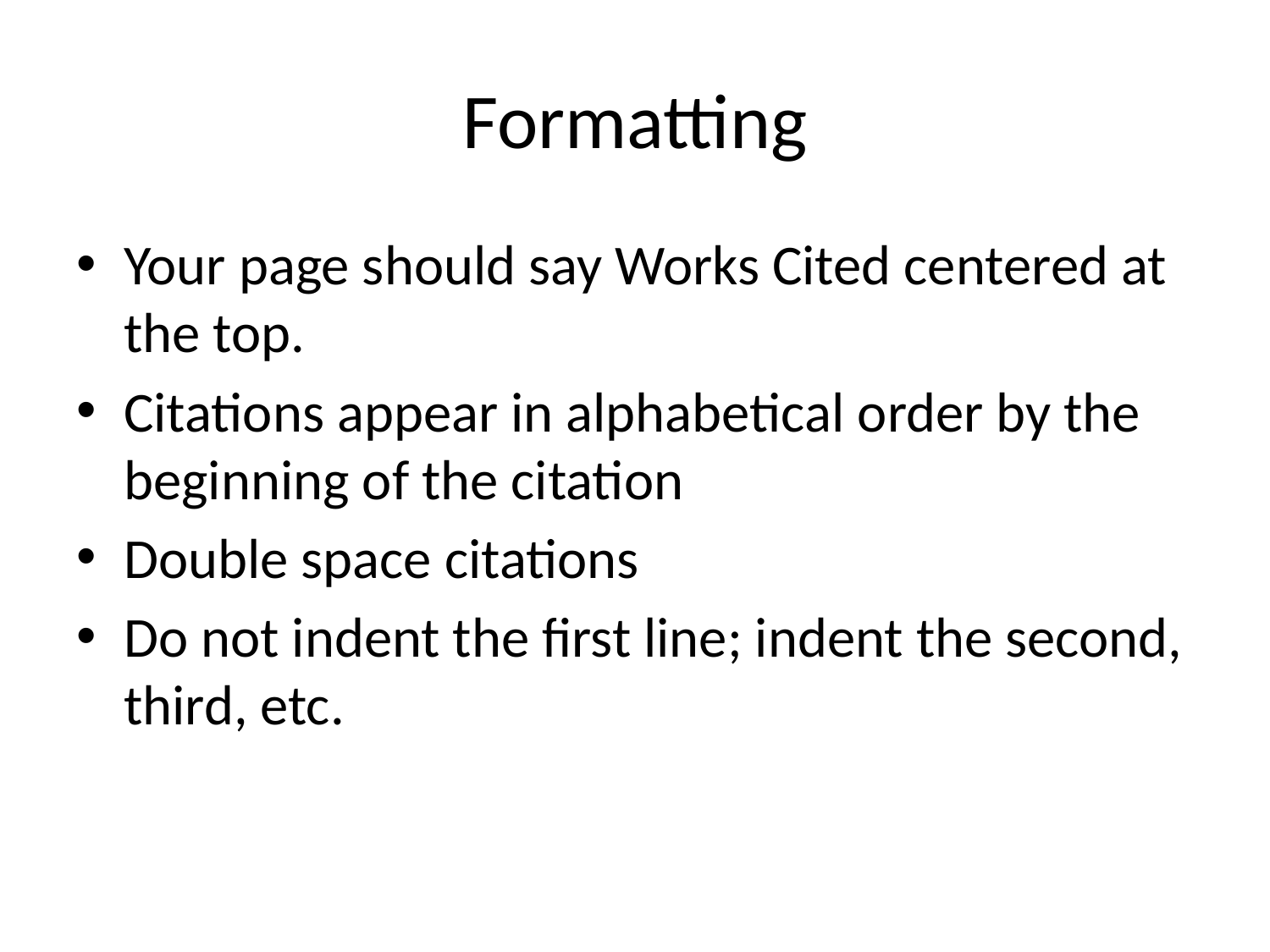

# Formatting
Your page should say Works Cited centered at the top.
Citations appear in alphabetical order by the beginning of the citation
Double space citations
Do not indent the first line; indent the second, third, etc.